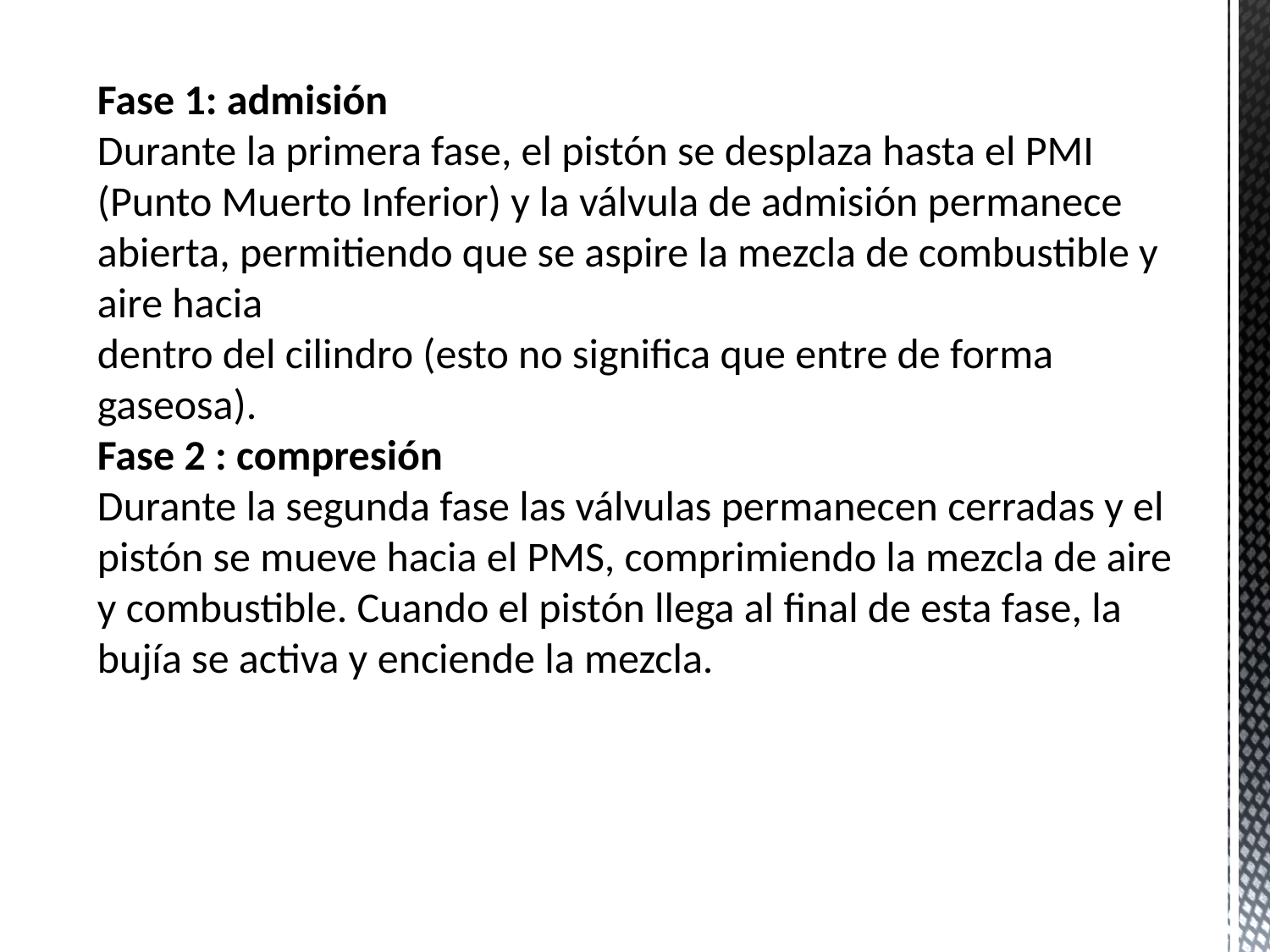

Fase 1: admisión
Durante la primera fase, el pistón se desplaza hasta el PMI (Punto Muerto Inferior) y la válvula de admisión permanece abierta, permitiendo que se aspire la mezcla de combustible y aire hacia
dentro del cilindro (esto no significa que entre de forma gaseosa).
Fase 2 : compresión
Durante la segunda fase las válvulas permanecen cerradas y el pistón se mueve hacia el PMS, comprimiendo la mezcla de aire y combustible. Cuando el pistón llega al final de esta fase, la bujía se activa y enciende la mezcla.